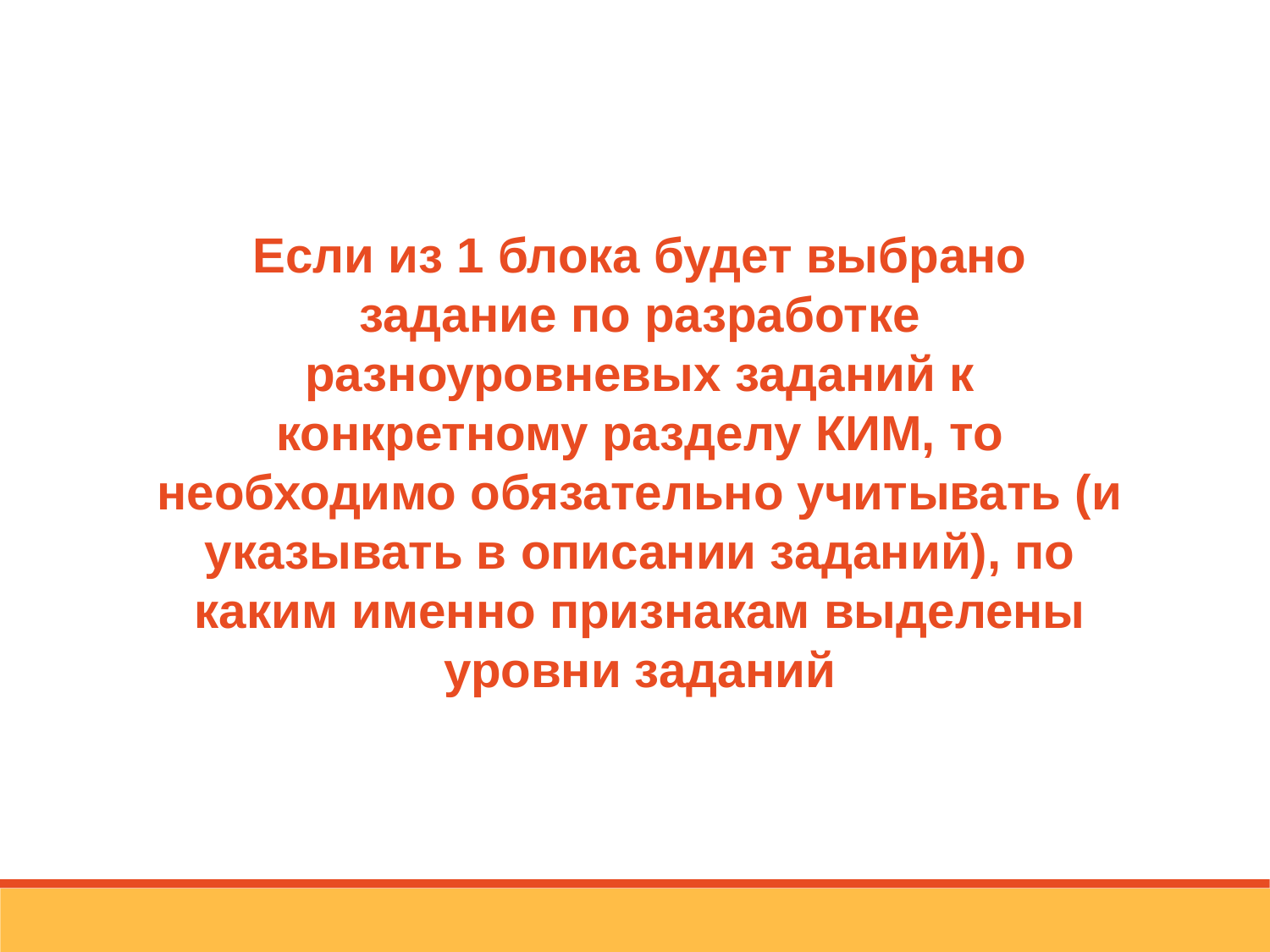

Если из 1 блока будет выбрано задание по разработке разноуровневых заданий к конкретному разделу КИМ, то необходимо обязательно учитывать (и указывать в описании заданий), по каким именно признакам выделены уровни заданий